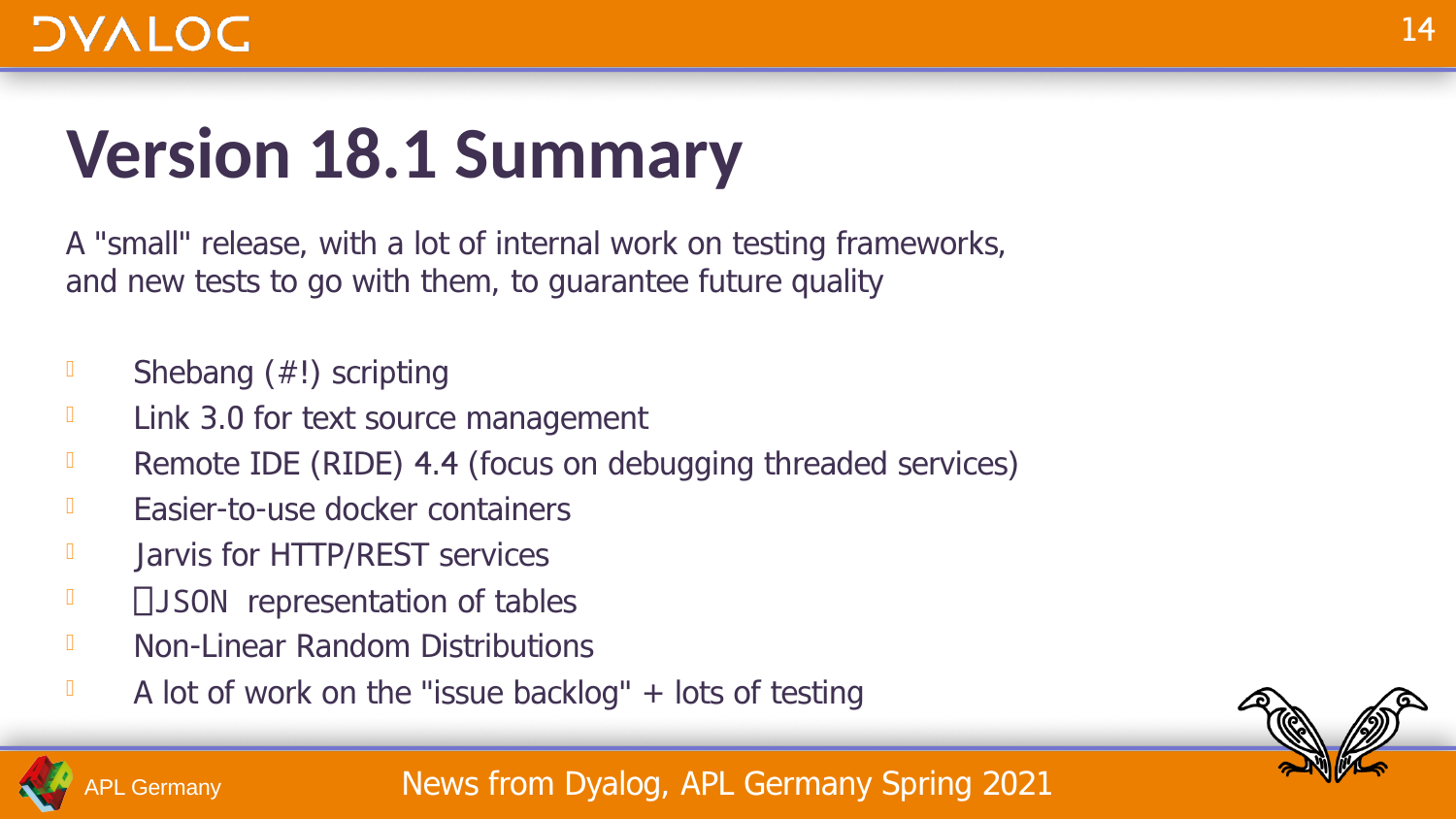

# Version 18.1 Summary
A "small" release, with a lot of internal work on testing frameworks,
and new tests to go with them, to guarantee future quality

Shebang (#!) scripting
Link 3.0 for text source management
Remote IDE (RIDE) 4.4 (focus on debugging threaded services)
Easier-to-use docker containers
Jarvis for HTTP/REST services
⎕JSON representation of tables
Non-Linear Random Distributions
A lot of work on the "issue backlog" + lots of testing